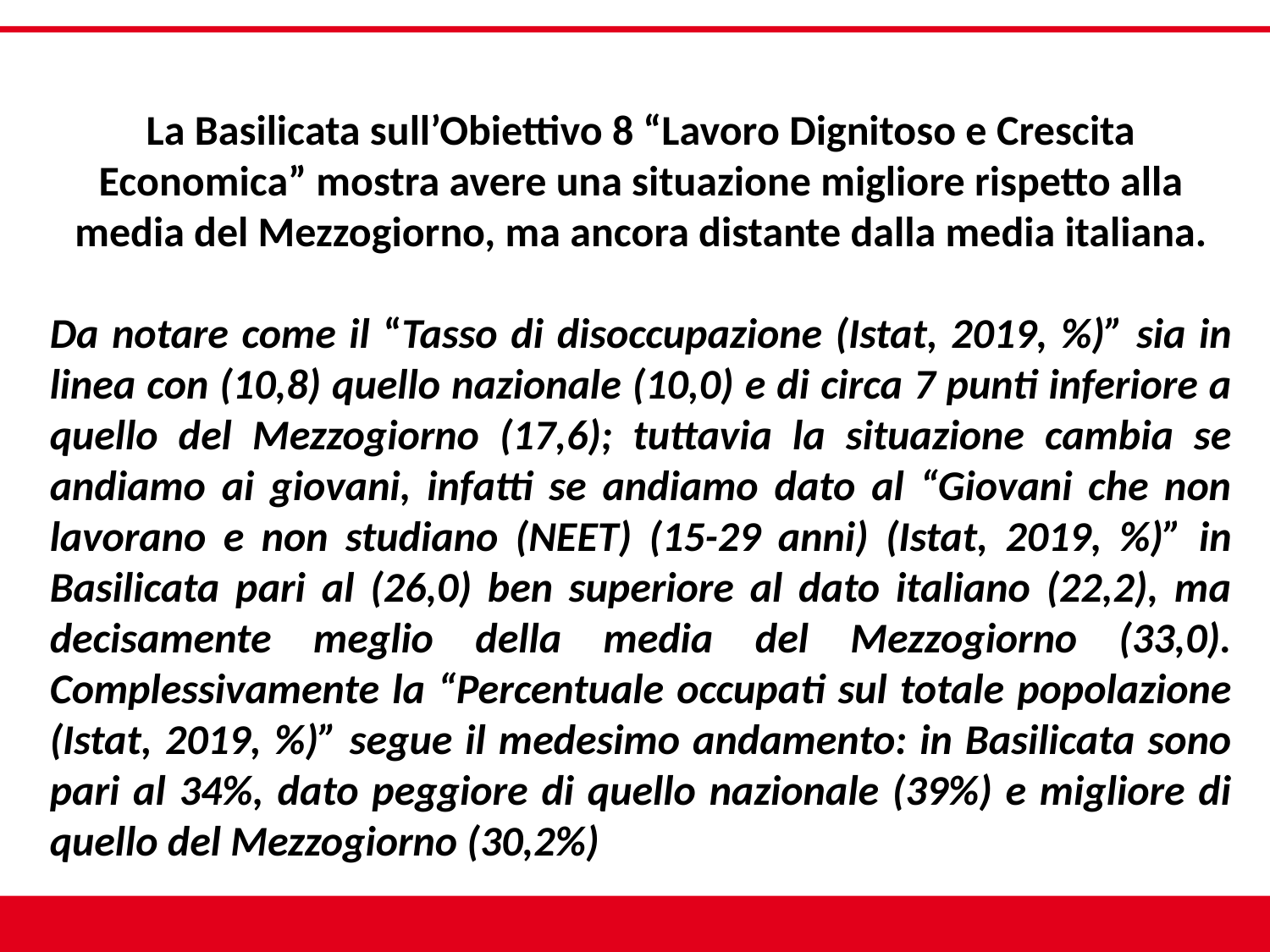

La Basilicata sull’Obiettivo 8 “Lavoro Dignitoso e Crescita Economica” mostra avere una situazione migliore rispetto alla media del Mezzogiorno, ma ancora distante dalla media italiana.

Da notare come il “Tasso di disoccupazione (Istat, 2019, %)” sia in linea con (10,8) quello nazionale (10,0) e di circa 7 punti inferiore a quello del Mezzogiorno (17,6); tuttavia la situazione cambia se andiamo ai giovani, infatti se andiamo dato al “Giovani che non lavorano e non studiano (NEET) (15-29 anni) (Istat, 2019, %)” in Basilicata pari al (26,0) ben superiore al dato italiano (22,2), ma decisamente meglio della media del Mezzogiorno (33,0). Complessivamente la “Percentuale occupati sul totale popolazione (Istat, 2019, %)” segue il medesimo andamento: in Basilicata sono pari al 34%, dato peggiore di quello nazionale (39%) e migliore di quello del Mezzogiorno (30,2%)